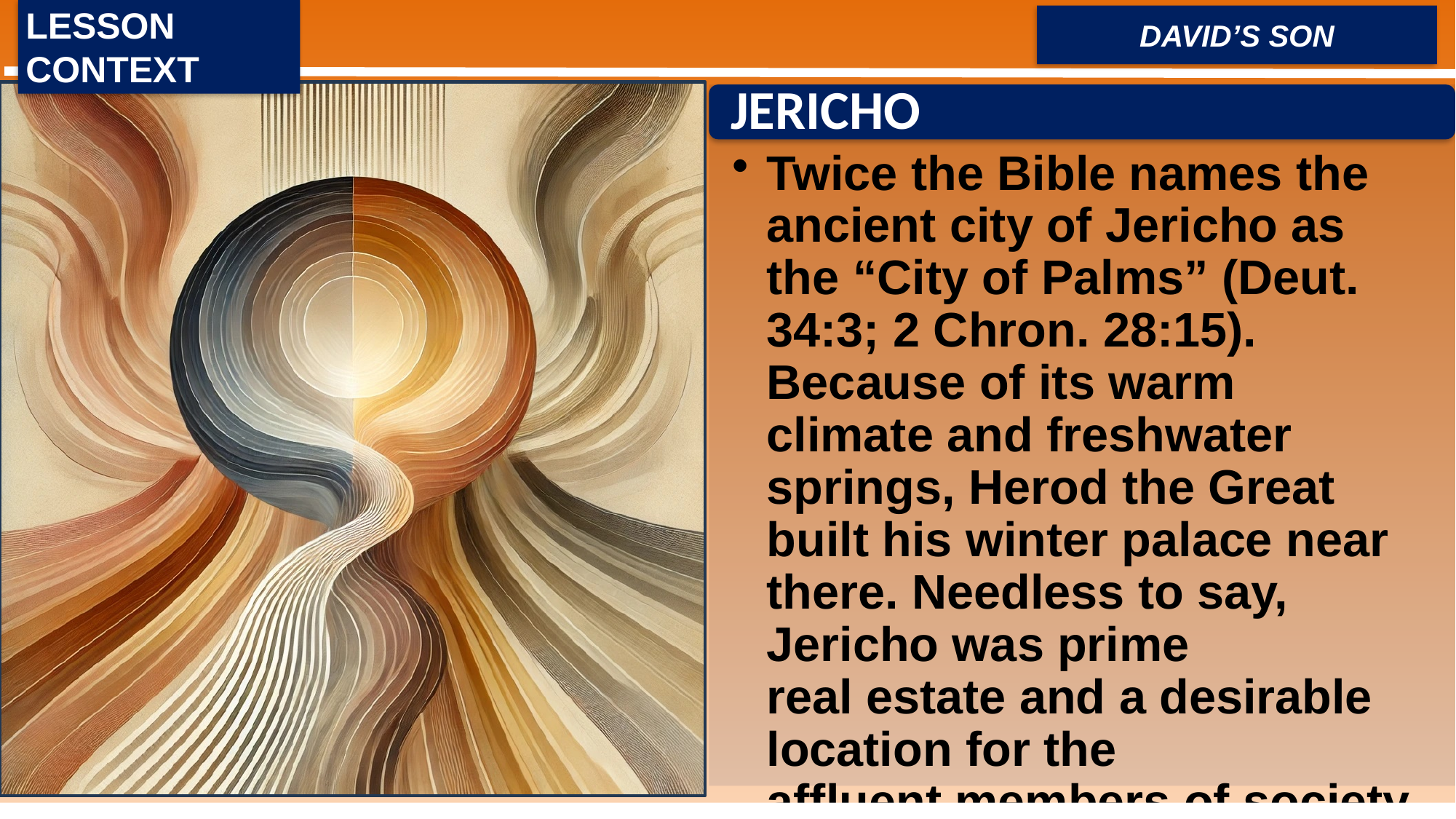

LESSON CONTEXT
David’s Son

Jericho
Twice the Bible names the ancient city of Jericho as the “City of Palms” (Deut. 34:3; 2 Chron. 28:15). Because of its warm climate and freshwater springs, Herod the Great built his winter palace near there. Needless to say, Jericho was prime real estate and a desirable location for the affluent members of society.